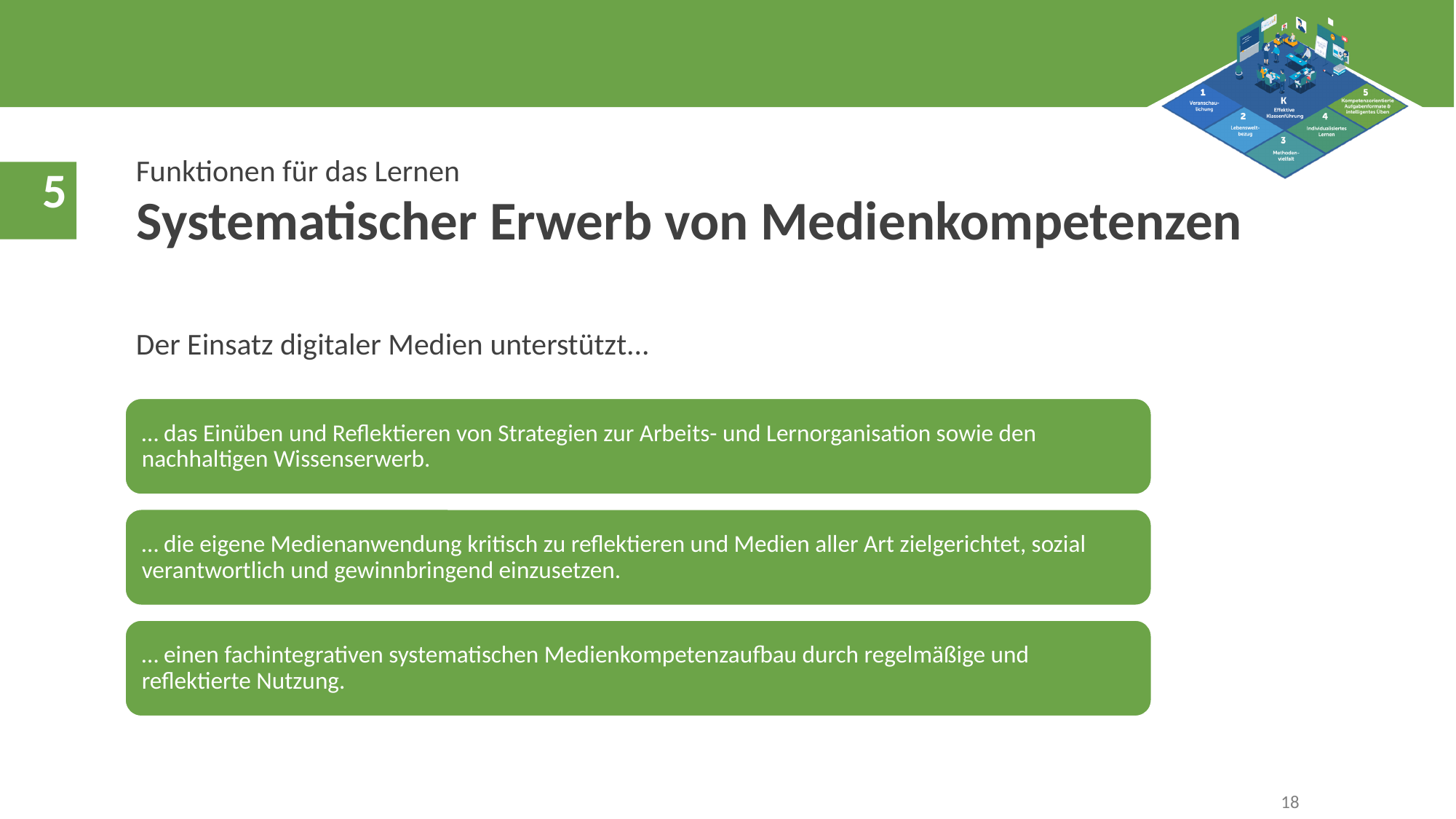

Funktionen für das Lernen
Systematischer Erwerb von Medienkompetenzen
Der Einsatz digitaler Medien unterstützt...

… das Einüben und Reflektieren von Strategien zur Arbeits- und Lernorganisation sowie den nachhaltigen Wissenserwerb.
… die eigene Medienanwendung kritisch zu reflektieren und Medien aller Art zielgerichtet, sozial verantwortlich und gewinnbringend einzusetzen.
… einen fachintegrativen systematischen Medienkompetenzaufbau durch regelmäßige und reflektierte Nutzung.
18